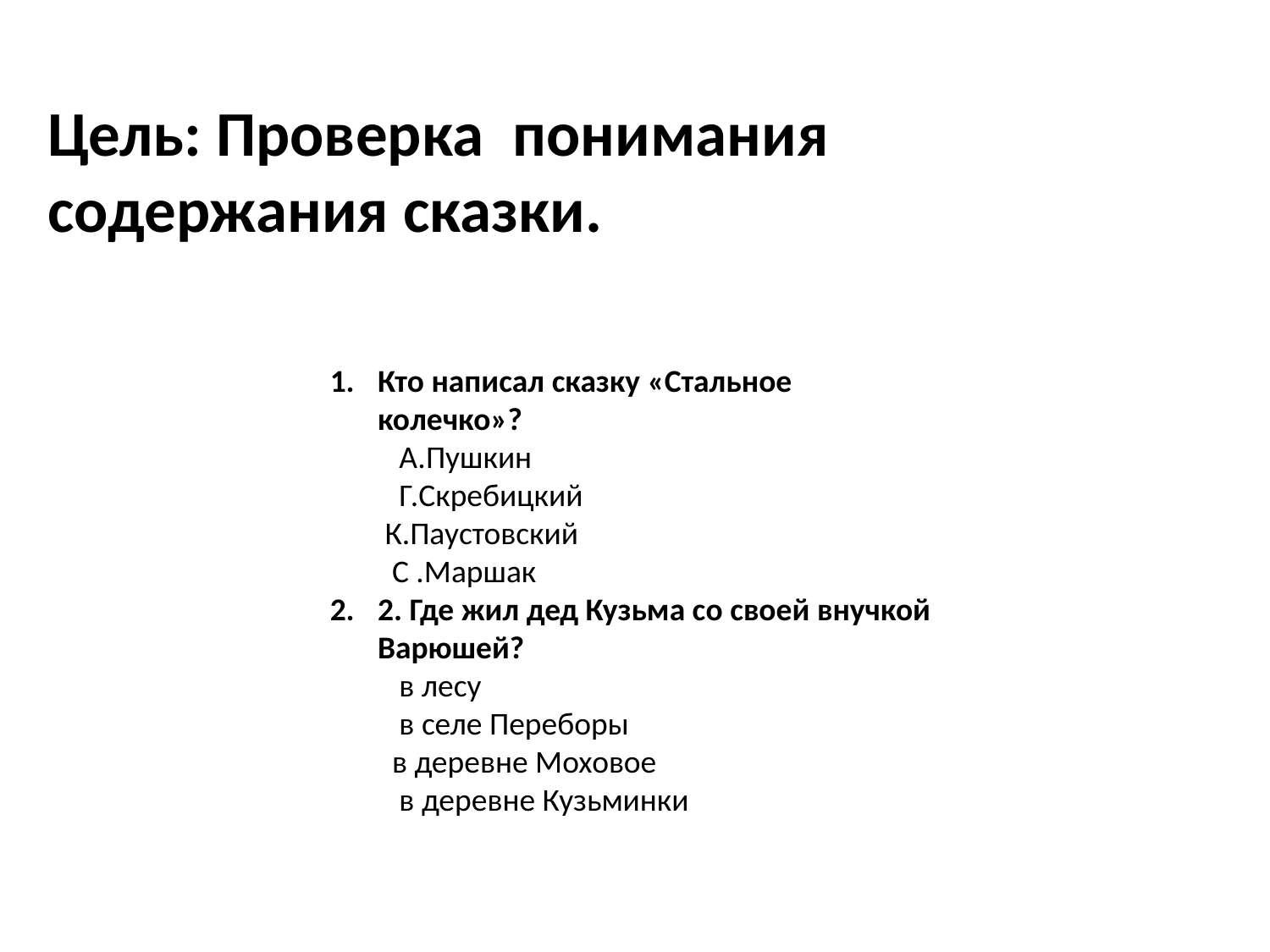

Цель: Проверка  понимания содержания сказки.
Кто написал сказку «Стальное колечко»?
   А.Пушкин
   Г.Скребицкий
 К.Паустовский
  С .Маршак
2. Где жил дед Кузьма со своей внучкой Варюшей?
   в лесу
   в селе Переборы
  в деревне Моховое
   в деревне Кузьминки